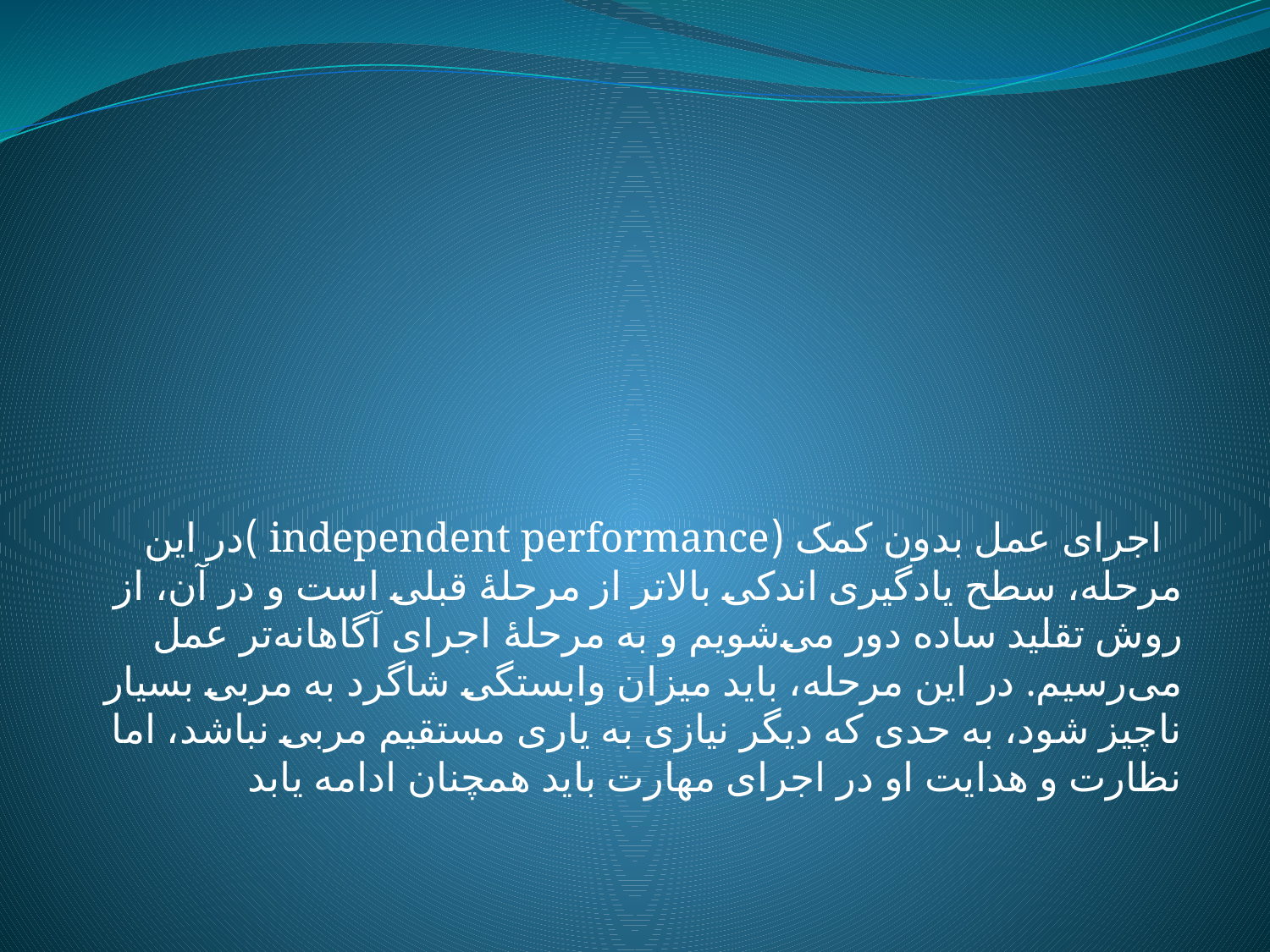

#
  اجراى عمل بدون کمک (independent performance )در اين مرحله، سطح يادگيرى اندکى بالاتر از مرحلهٔ قبلى است و در آن، از روش تقليد ساده دور مى‌شويم و به مرحلهٔ اجراى آگاهانه‌تر عمل مى‌رسيم. در اين مرحله، بايد ميزان وابستگى شاگرد به مربى بسيار ناچيز شود، به حدى که ديگر نيازى به يارى مستقيم مربى نباشد، اما نظارت و هدايت او در اجراى مهارت بايد همچنان ادامه يابد